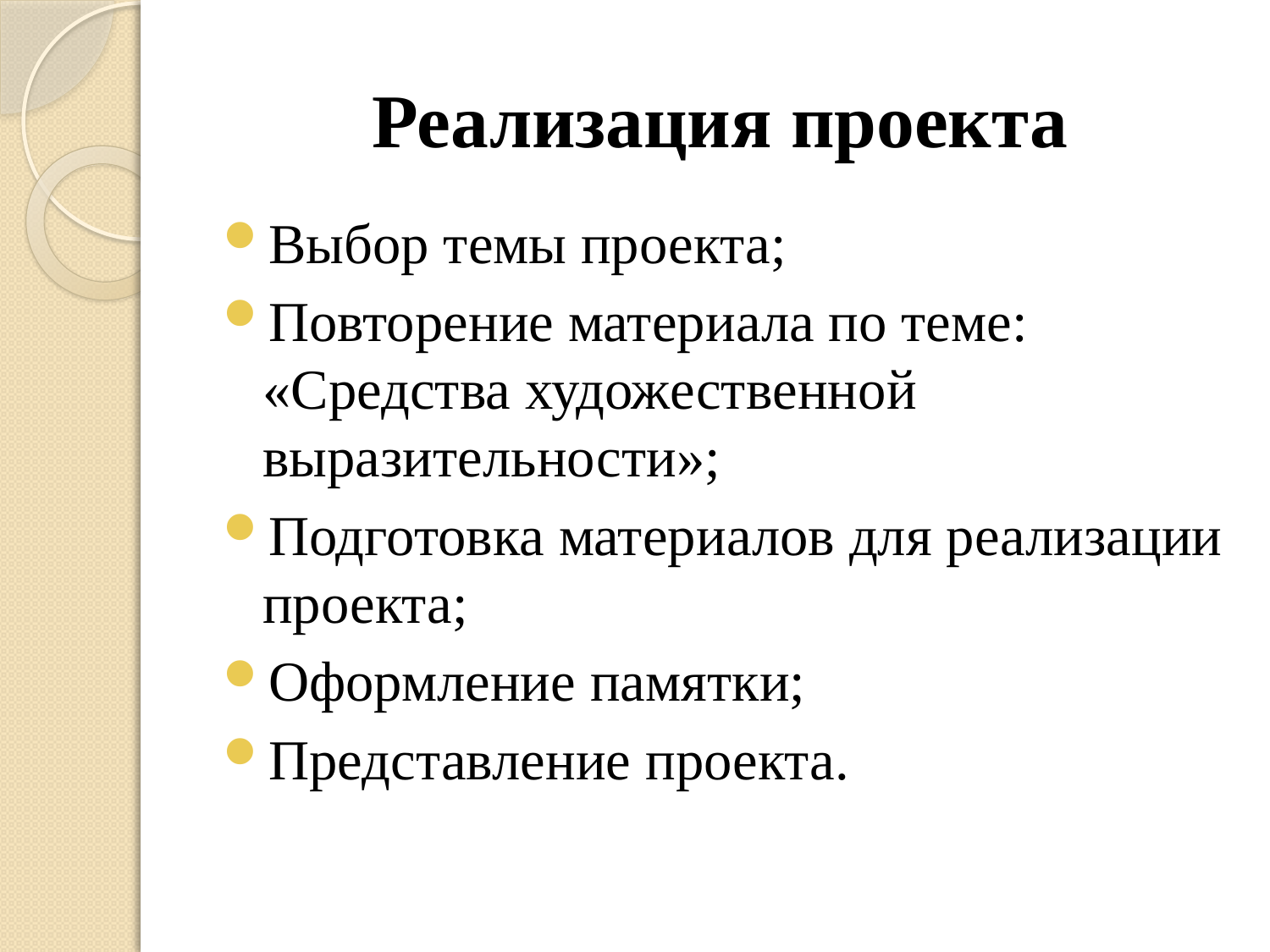

# Реализация проекта
Выбор темы проекта;
Повторение материала по теме: «Средства художественной выразительности»;
Подготовка материалов для реализации проекта;
Оформление памятки;
Представление проекта.